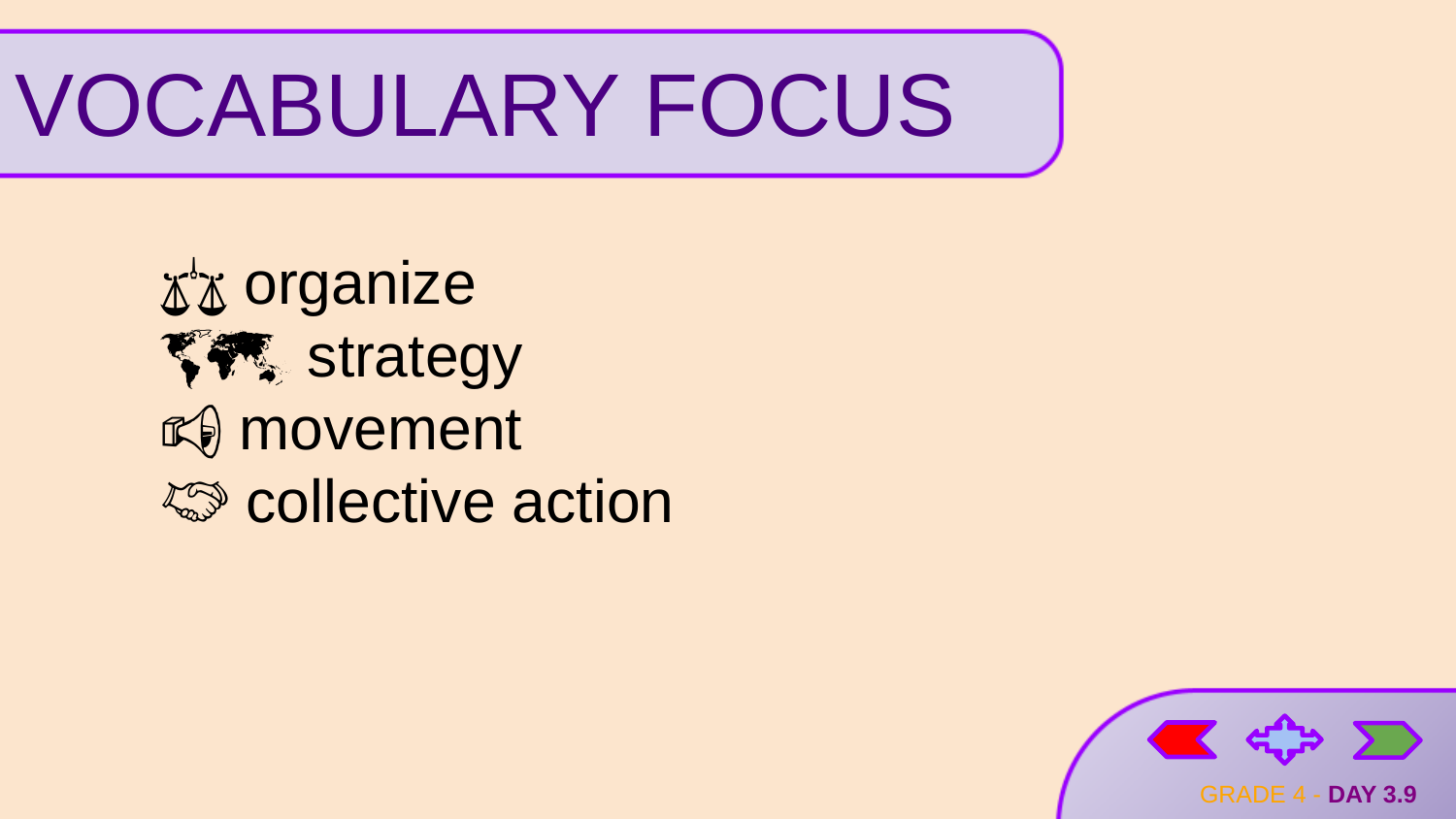

# VOCABULARY FOCUS

⚖️ organize
🗺️ strategy
📢 movement
🤝 collective action

GRADE 4 - DAY 3.9